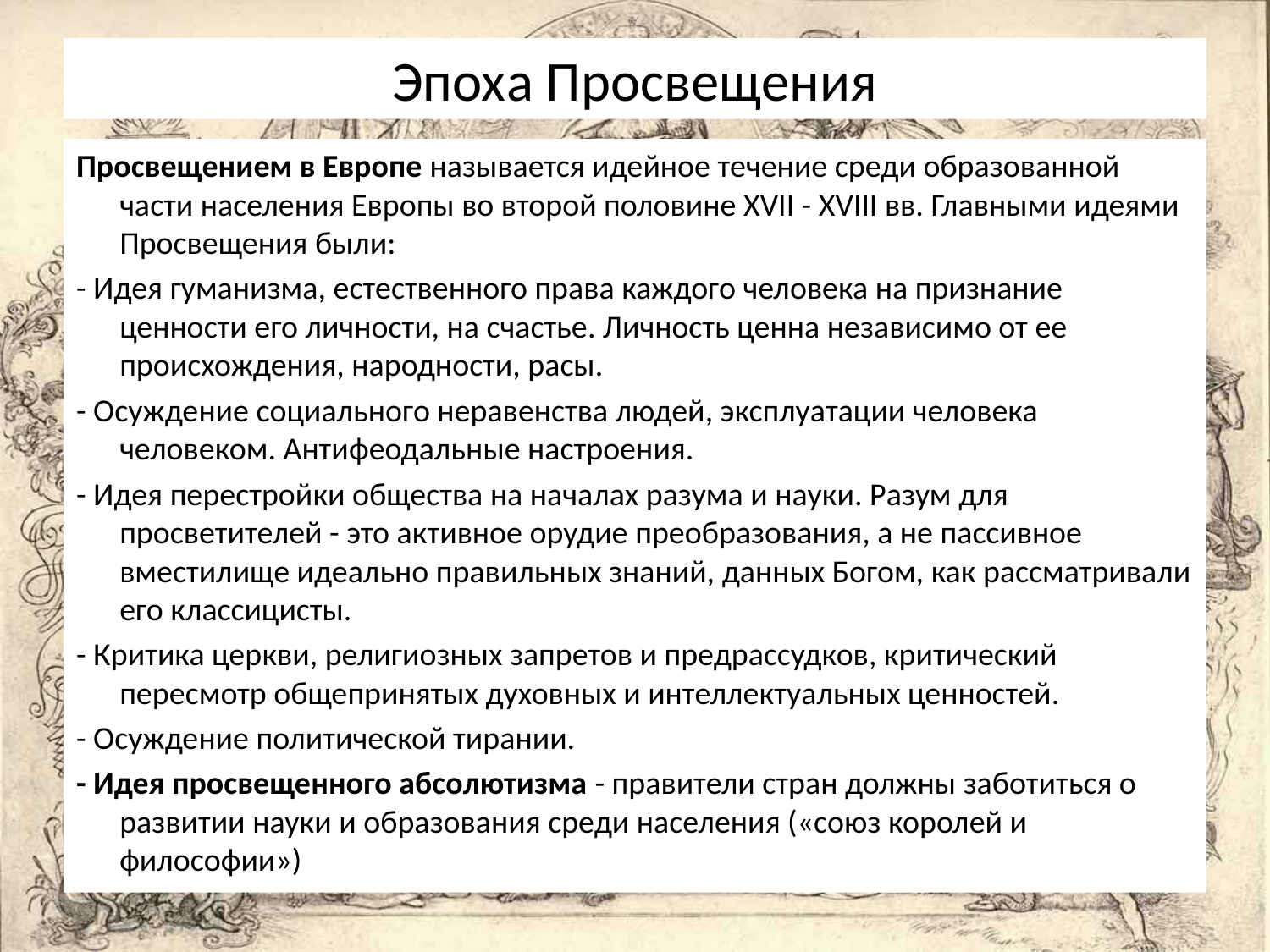

# Эпоха Просвещения
Просвещением в Европе называется идейное течение среди образованной части населения Европы во второй половине XVII - XVIII вв. Главными идеями Просвещения были:
- Идея гуманизма, естественного права каждого человека на признание ценности его личности, на счастье. Личность ценна независимо от ее происхождения, народности, расы.
- Осуждение социального неравенства людей, эксплуатации человека человеком. Антифеодальные настроения.
- Идея перестройки общества на началах разума и науки. Разум для просветителей - это активное орудие преобразования, а не пассивное вместилище идеально правильных знаний, данных Богом, как рассматривали его классицисты.
- Критика церкви, религиозных запретов и предрассудков, критический пересмотр общепринятых духовных и интеллектуальных ценностей.
- Осуждение политической тирании.
- Идея просвещенного абсолютизма - правители стран должны заботиться о развитии науки и образования среди населения («союз королей и философии»)